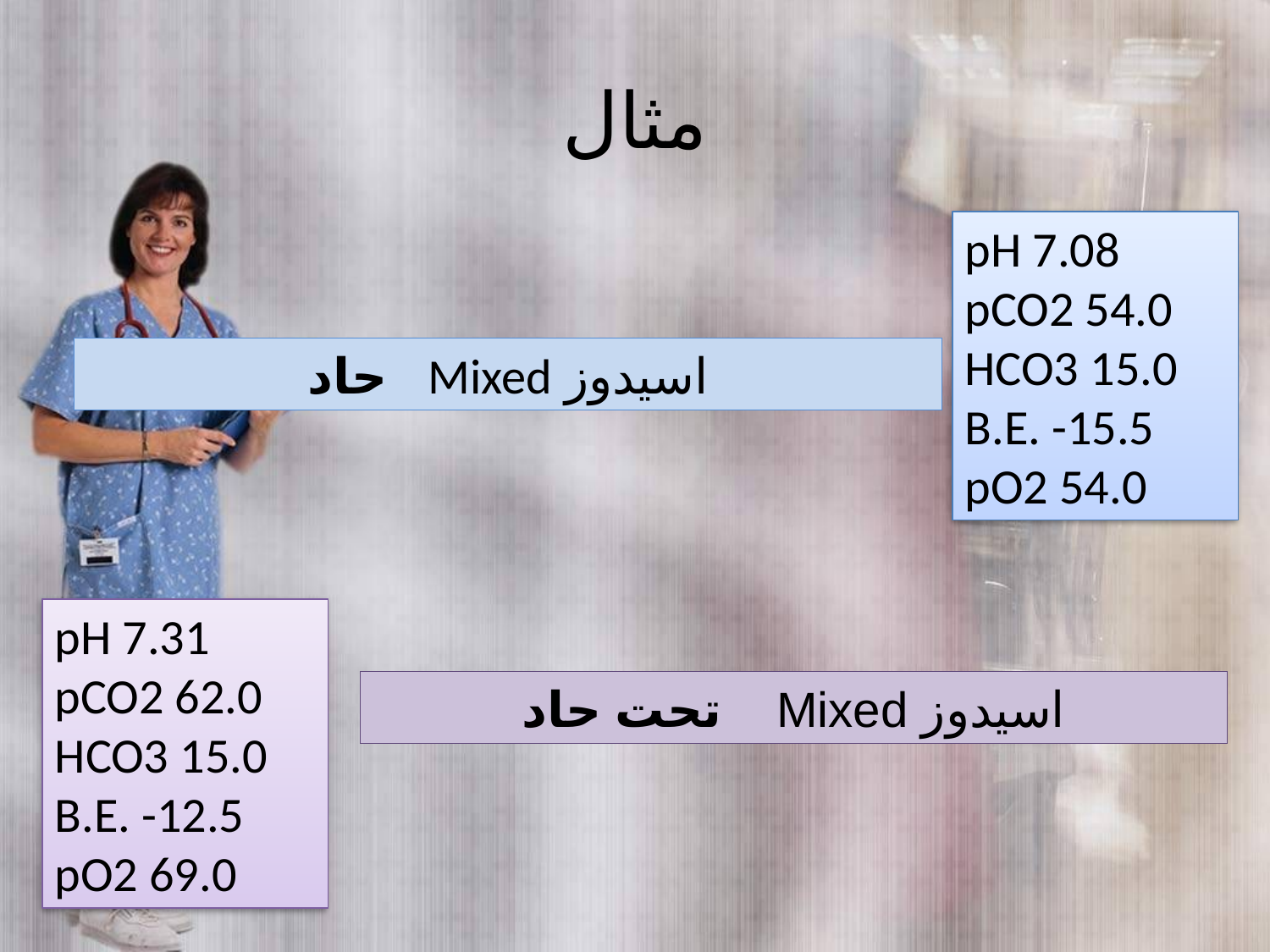

# مثال
pH 7.08
pCO2 54.0
HCO3 15.0
B.E. -15.5
pO2 54.0
اسیدوز Mixed   حاد
pH 7.31
pCO2 62.0
HCO3 15.0
B.E. -12.5
pO2 69.0
اسیدوز Mixed    تحت حاد